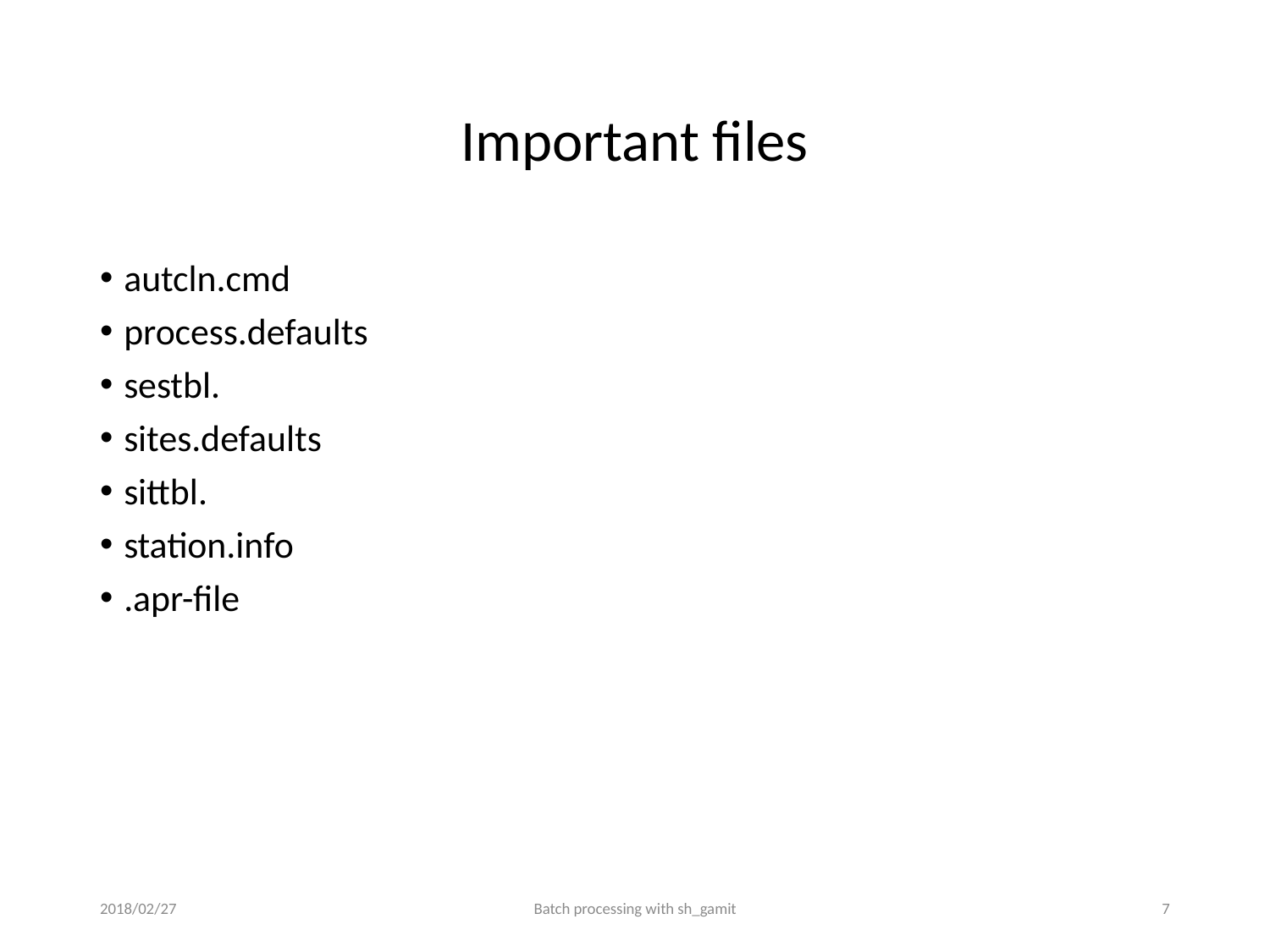

# Important files
autcln.cmd
process.defaults
sestbl.
sites.defaults
sittbl.
station.info
.apr-file
2018/02/27
Batch processing with sh_gamit
7